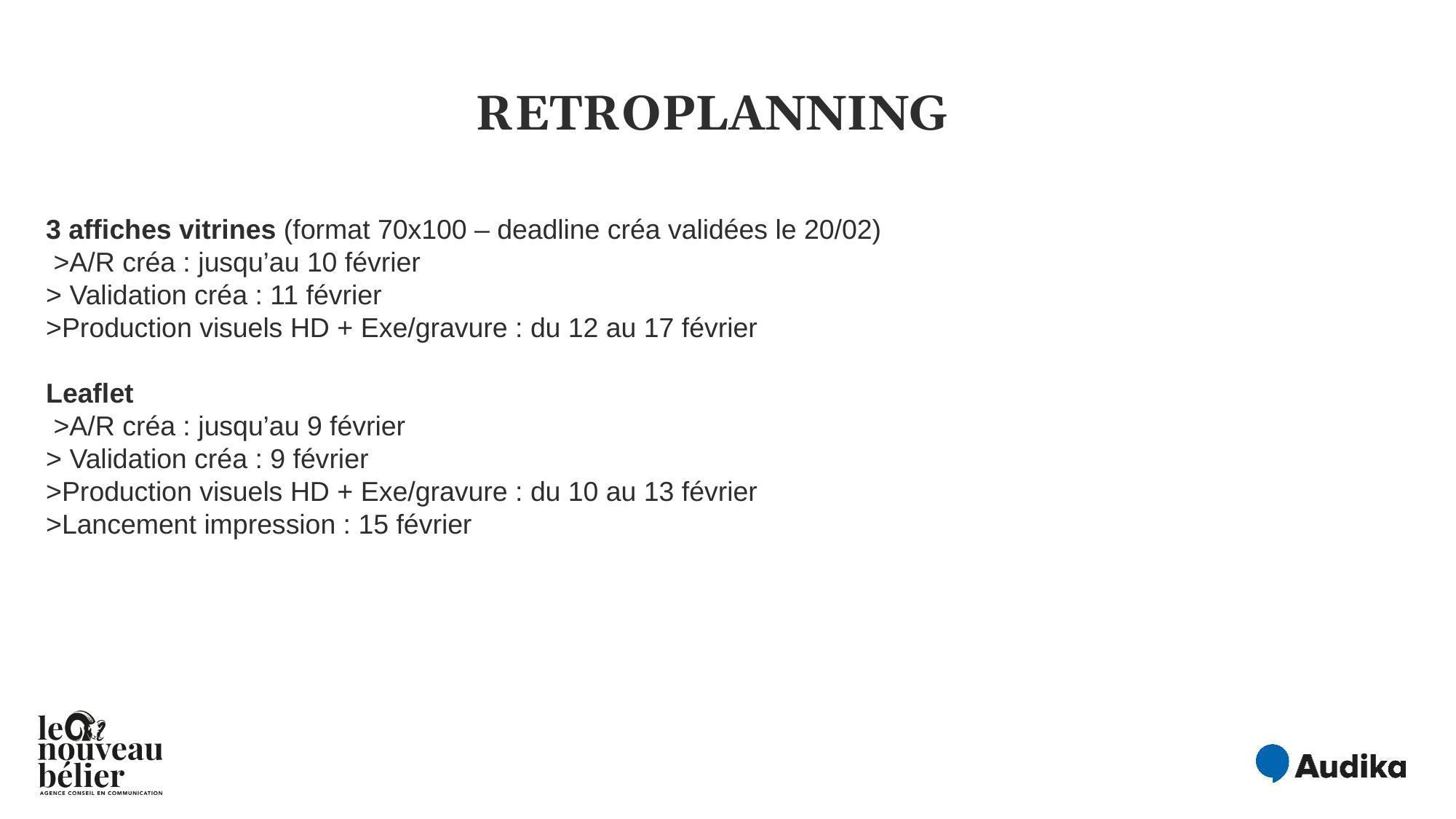

RETROPLANNING
3 affiches vitrines (format 70x100 – deadline créa validées le 20/02)
 >A/R créa : jusqu’au 10 février
> Validation créa : 11 février
>Production visuels HD + Exe/gravure : du 12 au 17 février

Leaflet
 >A/R créa : jusqu’au 9 février
> Validation créa : 9 février
>Production visuels HD + Exe/gravure : du 10 au 13 février
>Lancement impression : 15 février